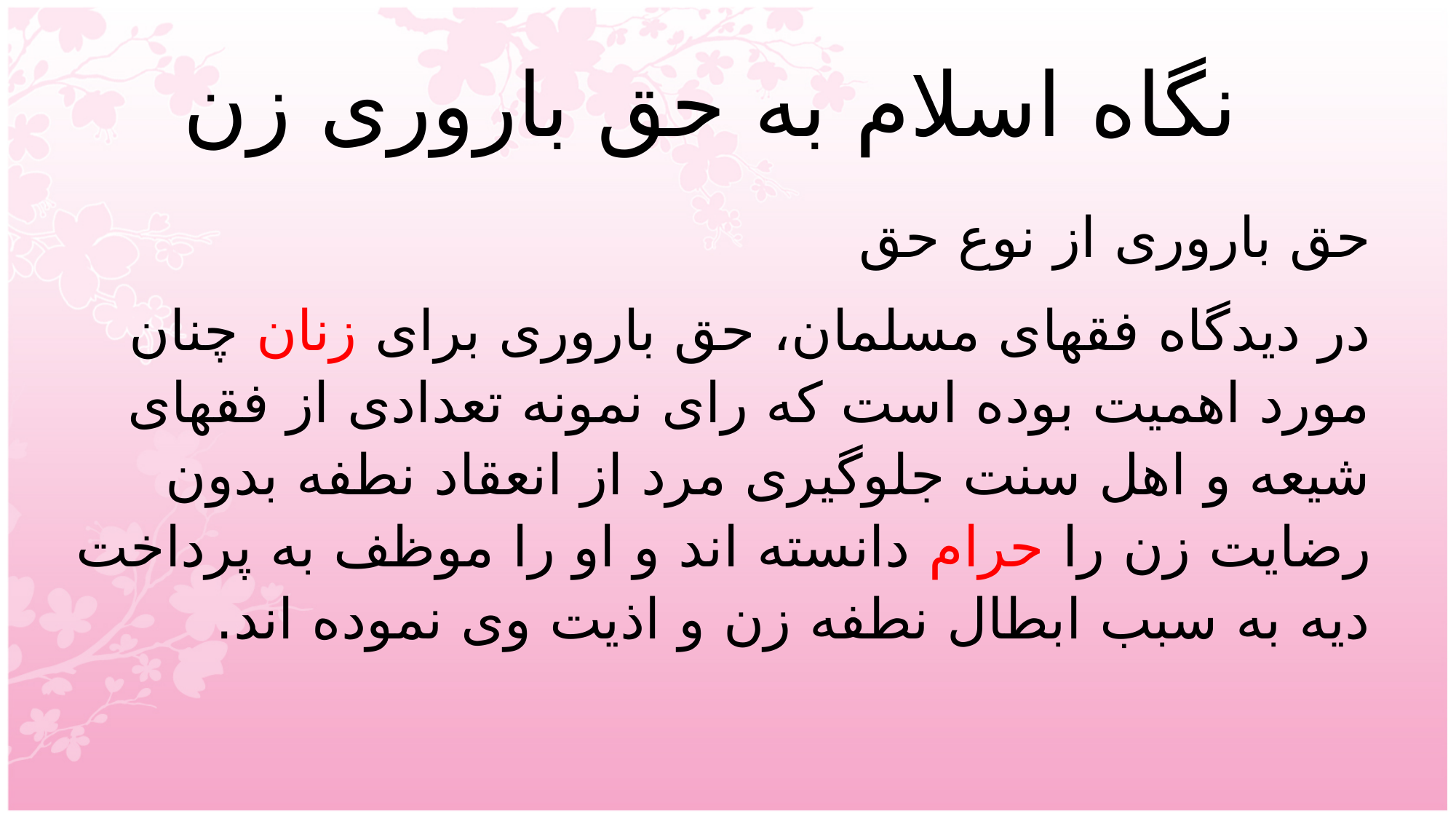

# نگاه اسلام به حق باروری زن
حق باروری از نوع حق
در دیدگاه فقهای مسلمان، حق باروری برای زنان چنان مورد اهمیت بوده است که رای نمونه تعدادی از فقهای شیعه و اهل سنت جلوگیری مرد از انعقاد نطفه بدون رضایت زن را حرام دانسته اند و او را موظف به پرداخت دیه به سبب ابطال نطفه زن و اذیت وی نموده اند.